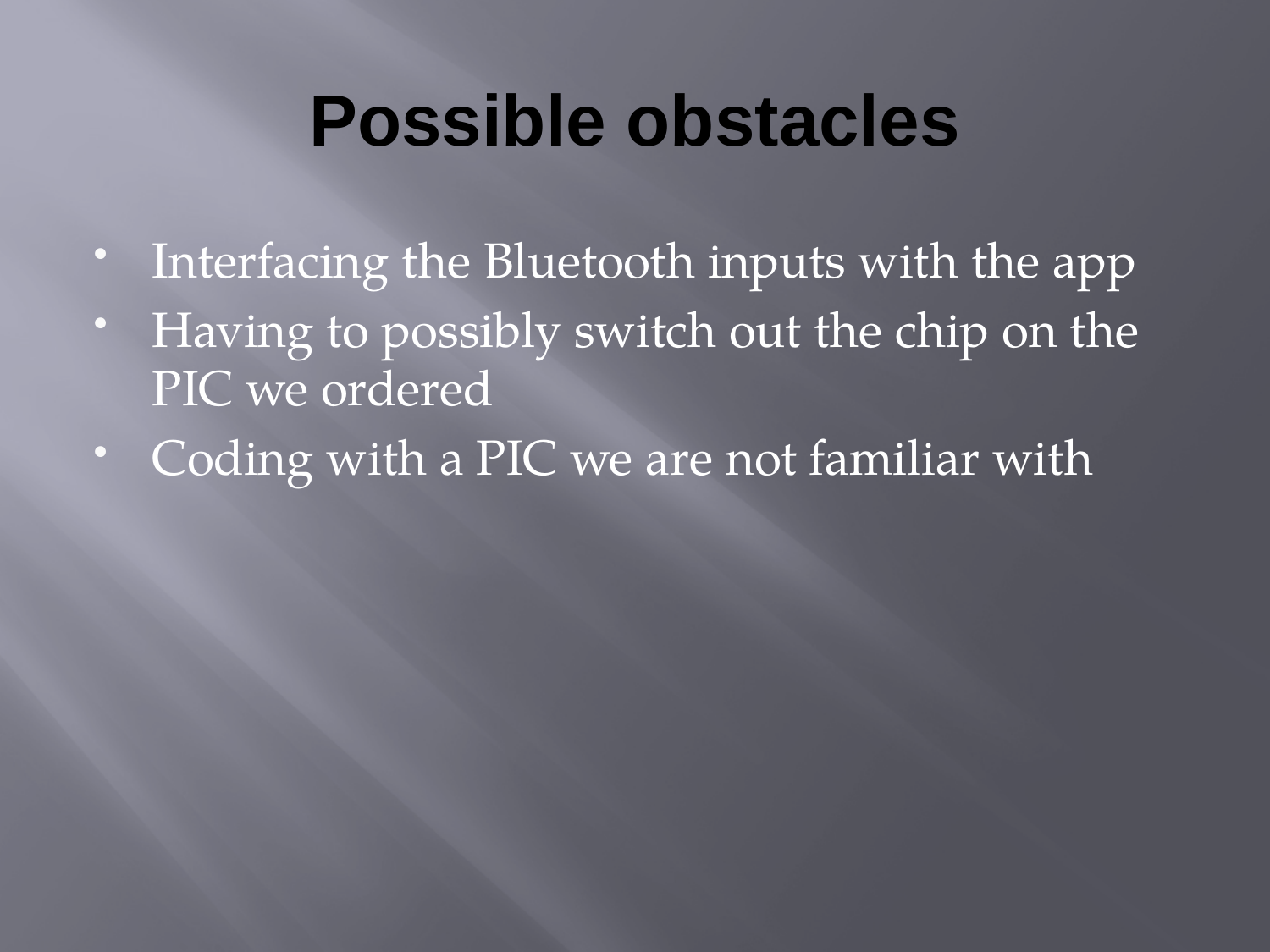

# Possible obstacles
Interfacing the Bluetooth inputs with the app
Having to possibly switch out the chip on the PIC we ordered
Coding with a PIC we are not familiar with